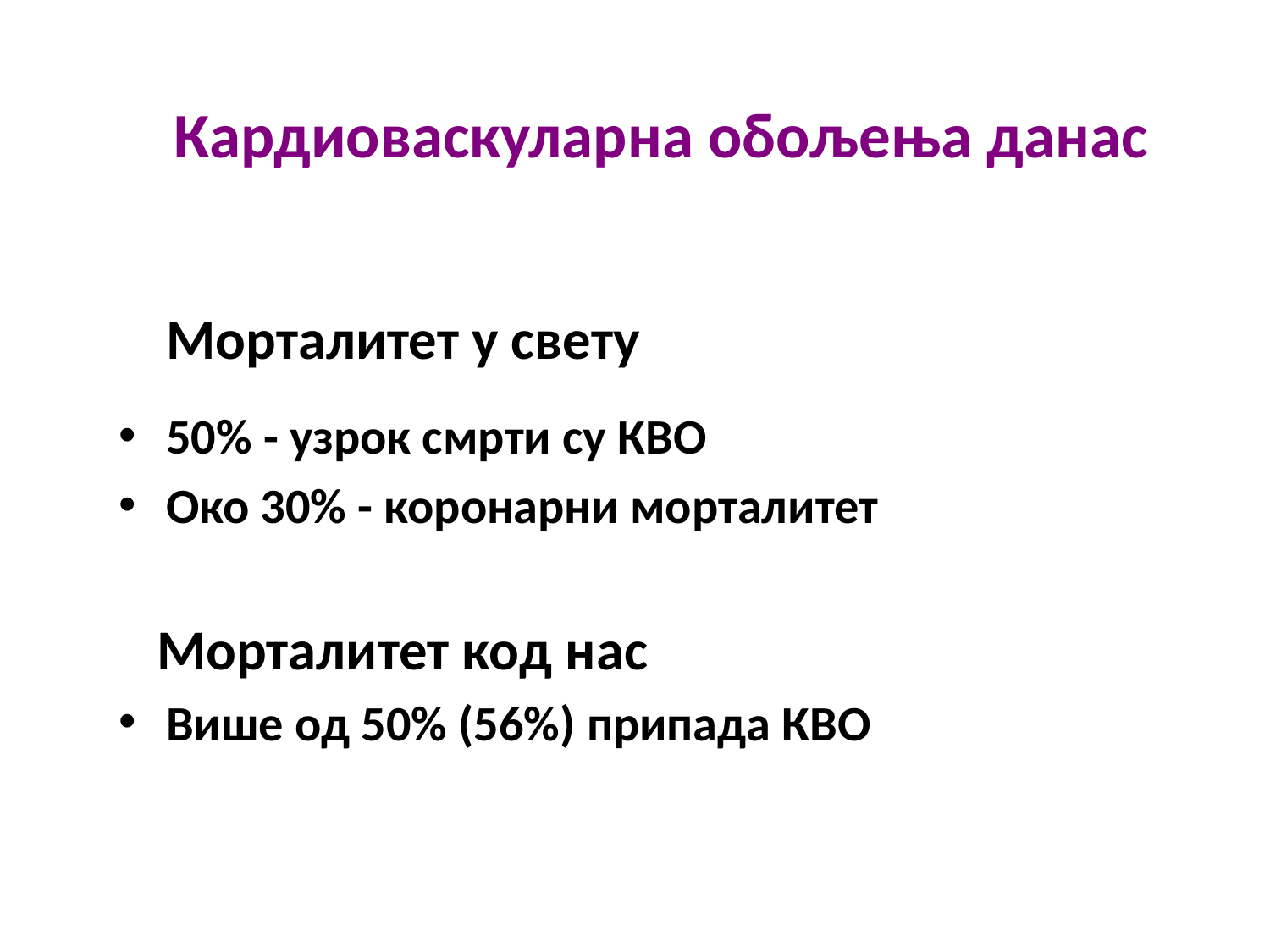

# Кардиоваскуларна обољења данас
   	Морталитет у свету

50% - узрок смрти су КВО
Око 30% - коронарни морталитет

   Морталитет код нас
Више од 50% (56%) припада КВО